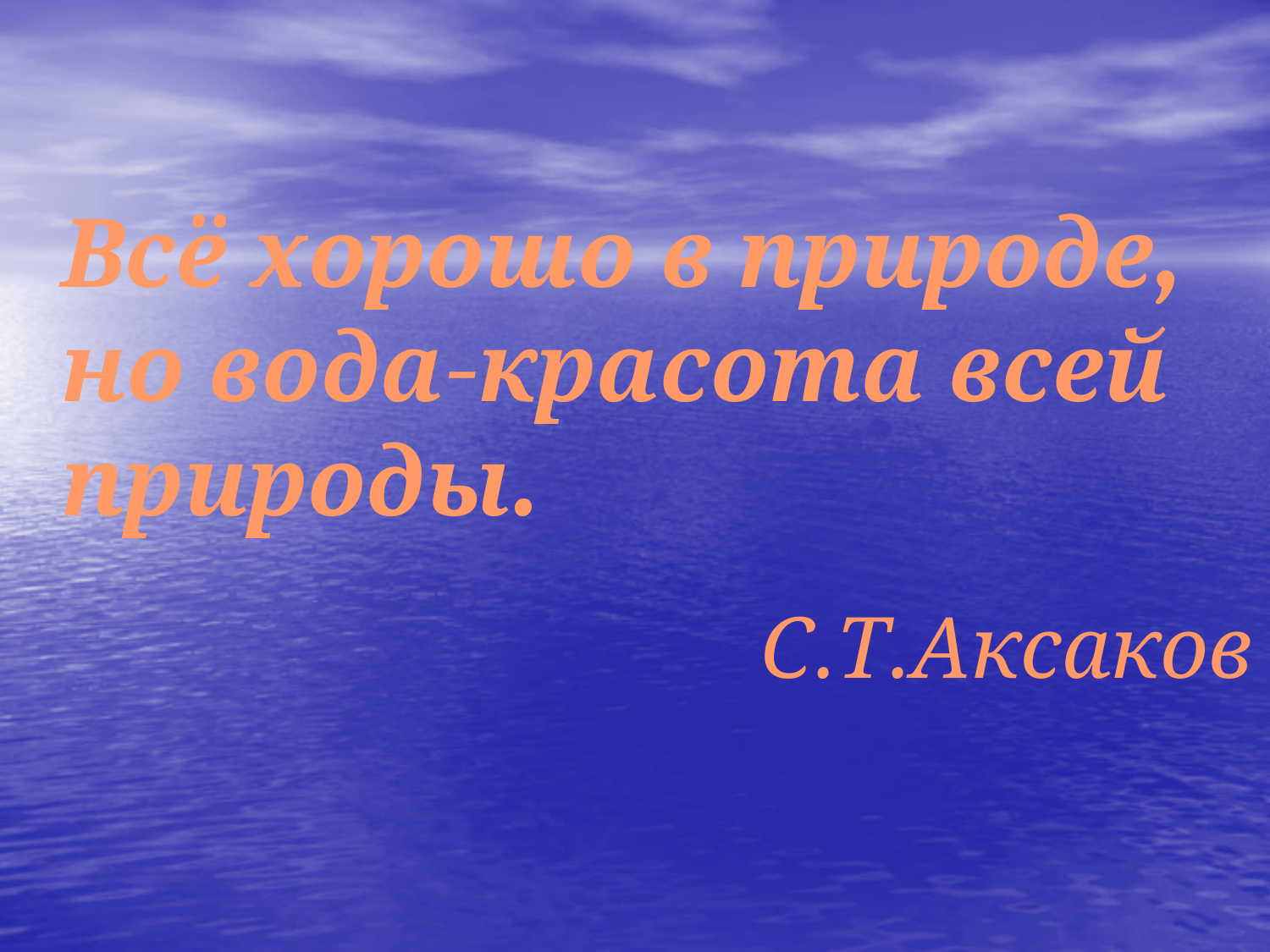

Всё хорошо в природе, но вода-красота всей природы.
                             С.Т.Аксаков